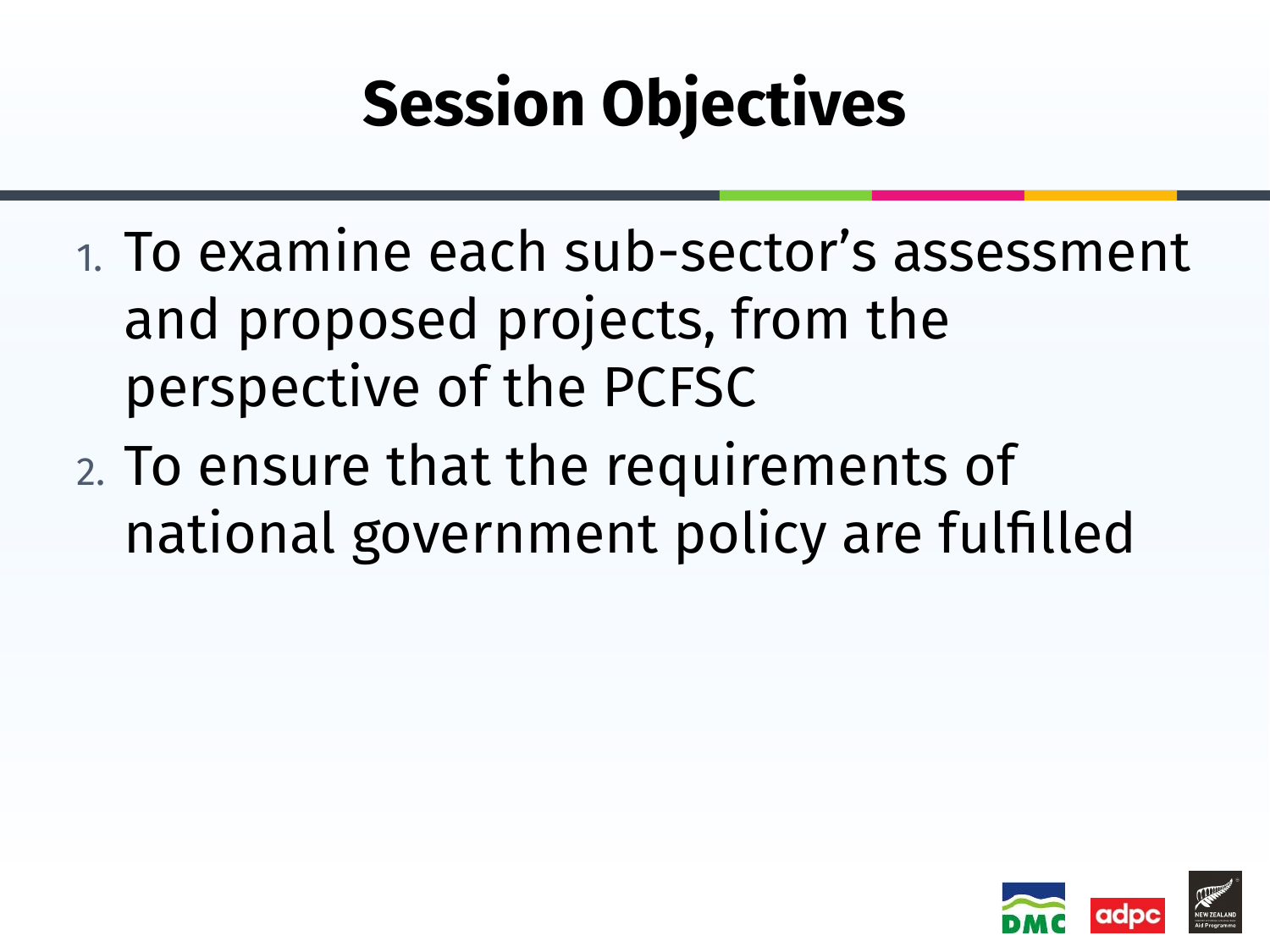

# Session Objectives
To examine each sub-sector’s assessment and proposed projects, from the perspective of the PCFSC
To ensure that the requirements of national government policy are fulfilled